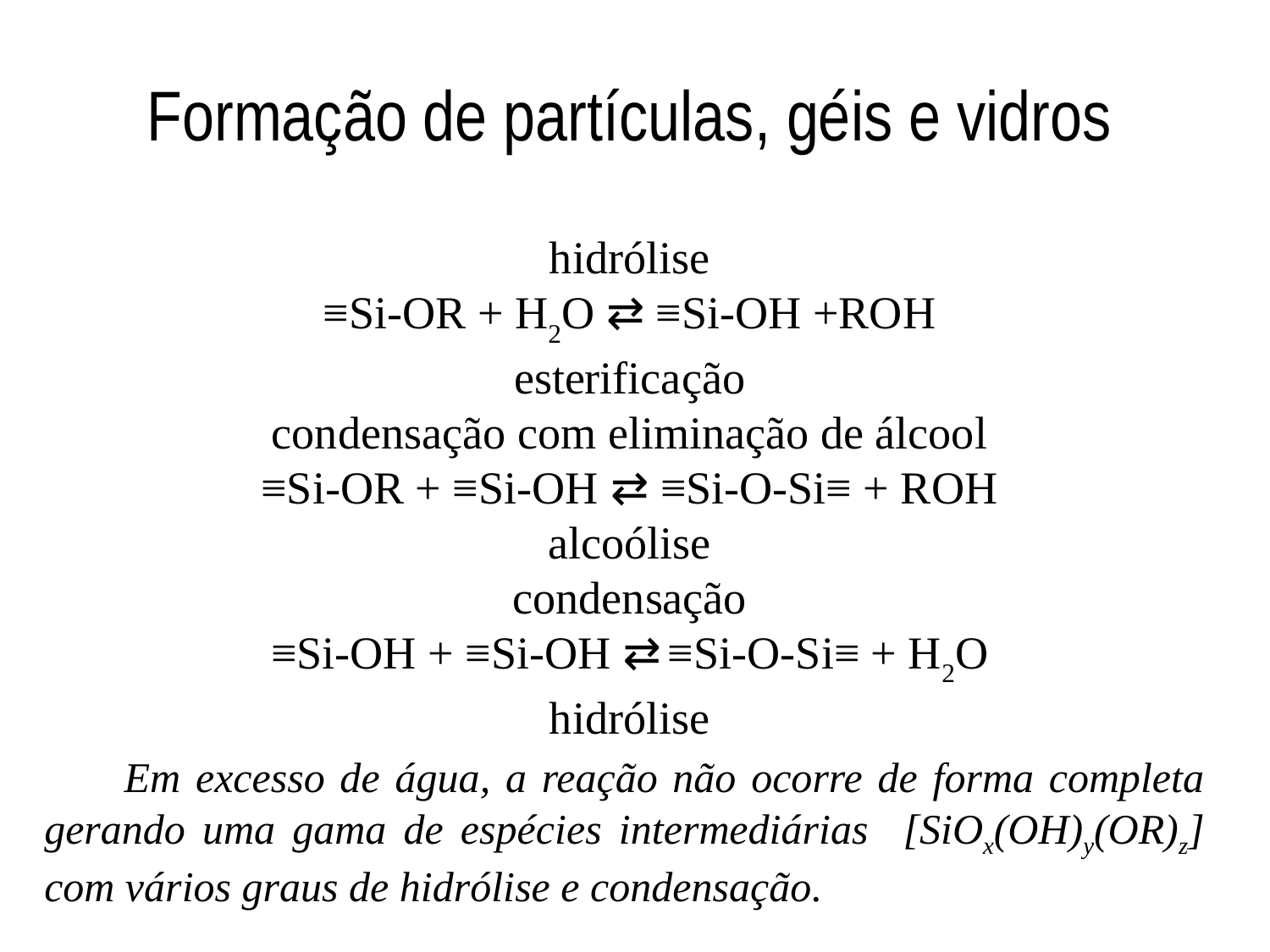

Formação de partículas, géis e vidros
hidrólise
≡Si-OR + H2O ⇄ ≡Si-OH +ROH
esterificação
condensação com eliminação de álcool
≡Si-OR + ≡Si-OH ⇄ ≡Si-O-Si≡ + ROH
alcoólise
condensação
≡Si-OH + ≡Si-OH ⇄ ≡Si-O-Si≡ + H2O
hidrólise
     Em excesso de água, a reação não ocorre de forma completa gerando uma gama de espécies intermediárias  [SiOx(OH)y(OR)z] com vários graus de hidrólise e condensação.